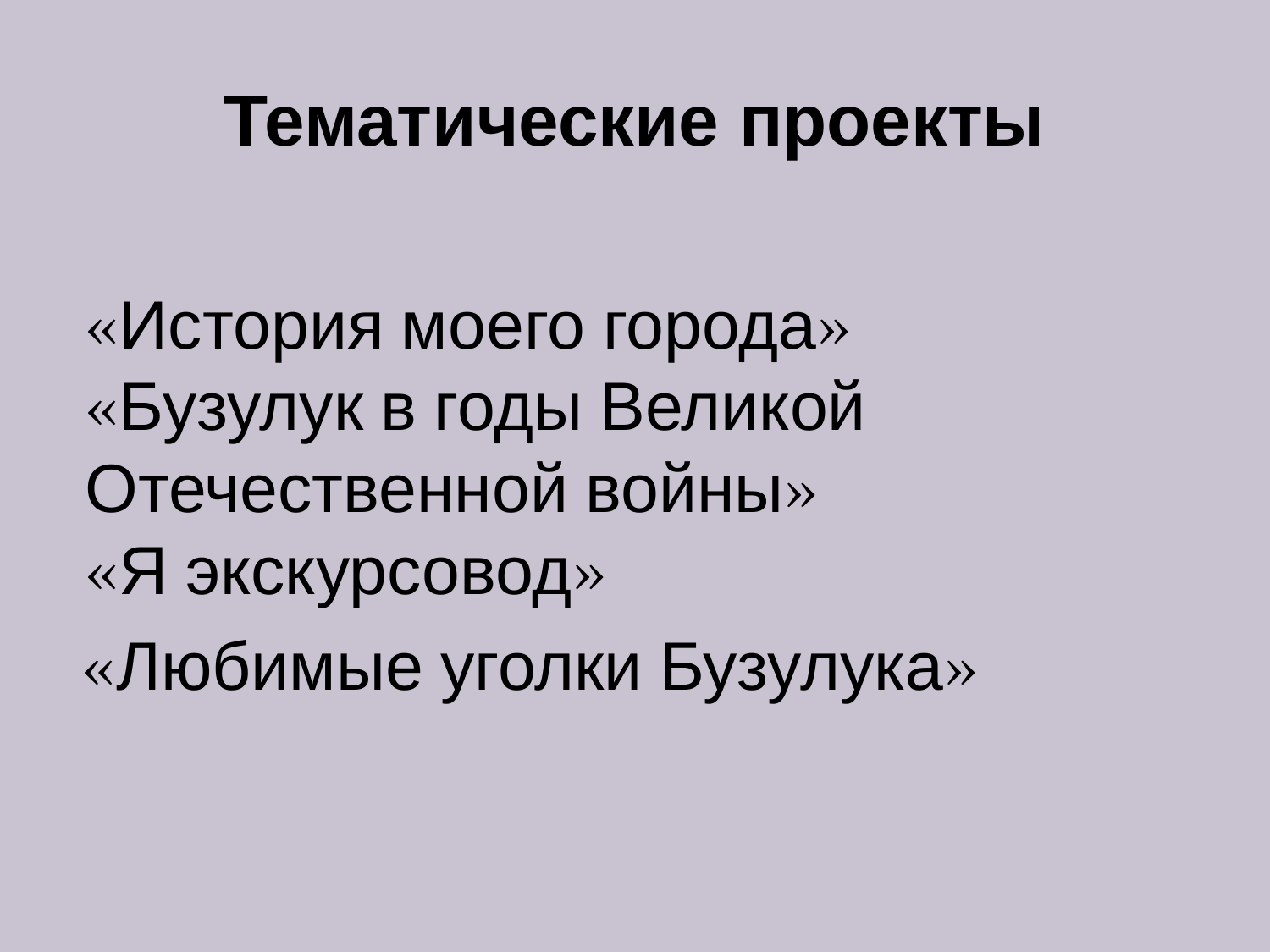

# Тематические проекты
«История моего города»
«Бузулук в годы Великой Отечественной войны»
«Я экскурсовод»
   «Любимые уголки Бузулука»